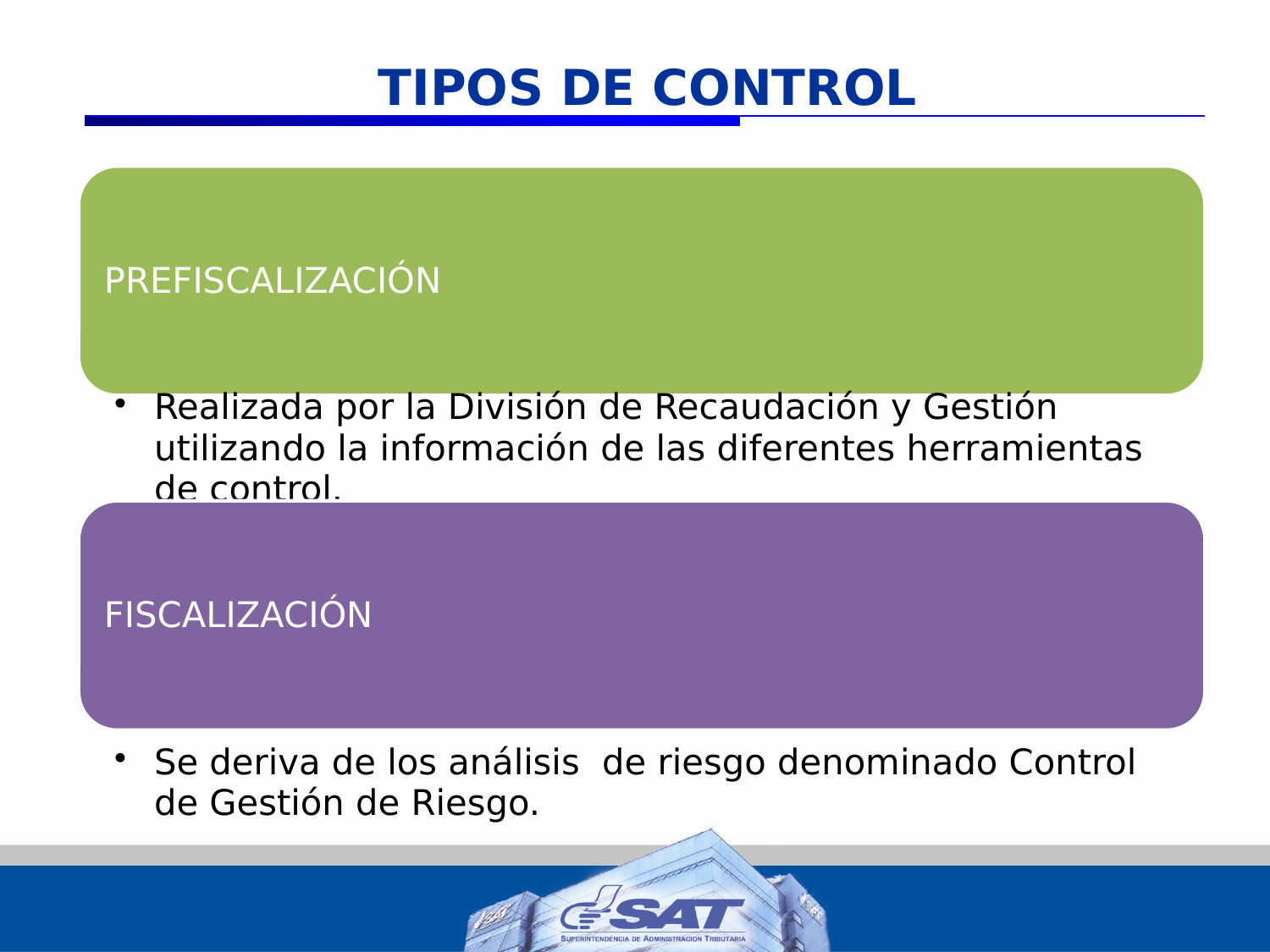

# TIPOS DE CONTROL
PREFISCALIZACIÓN
FISCALIZACIÓN
Realizada por la División de Recaudación y Gestión utilizando la información de las diferentes herramientas de control.
Se deriva de los análisis  de riesgo denominado Control de Gestión de Riesgo.